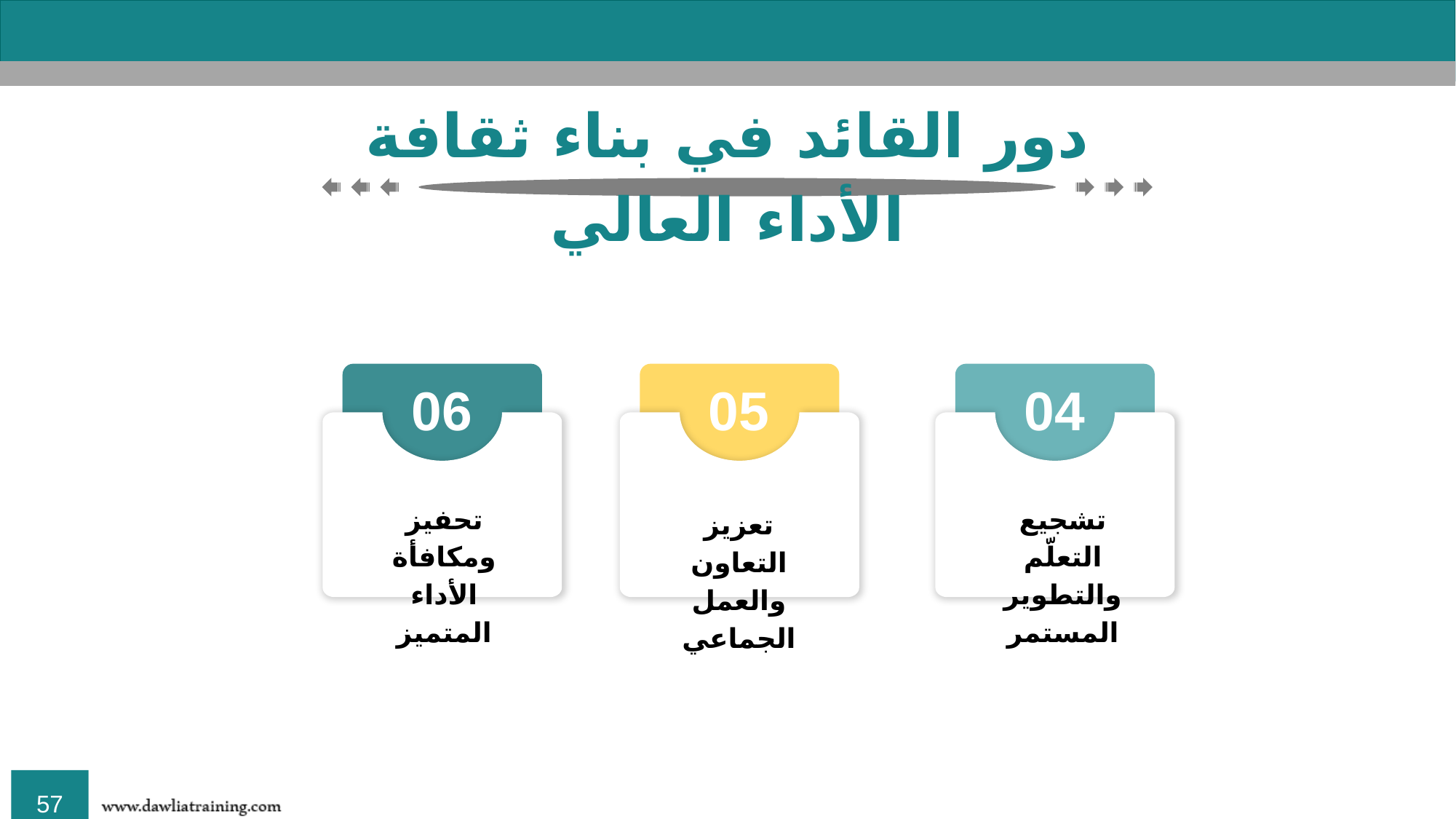

دور القائد في بناء ثقافة الأداء العالي

06

تحفيز ومكافأة الأداء المتميز

05

تعزيز التعاون والعمل الجماعي

04

تشجيع التعلّم والتطوير المستمر